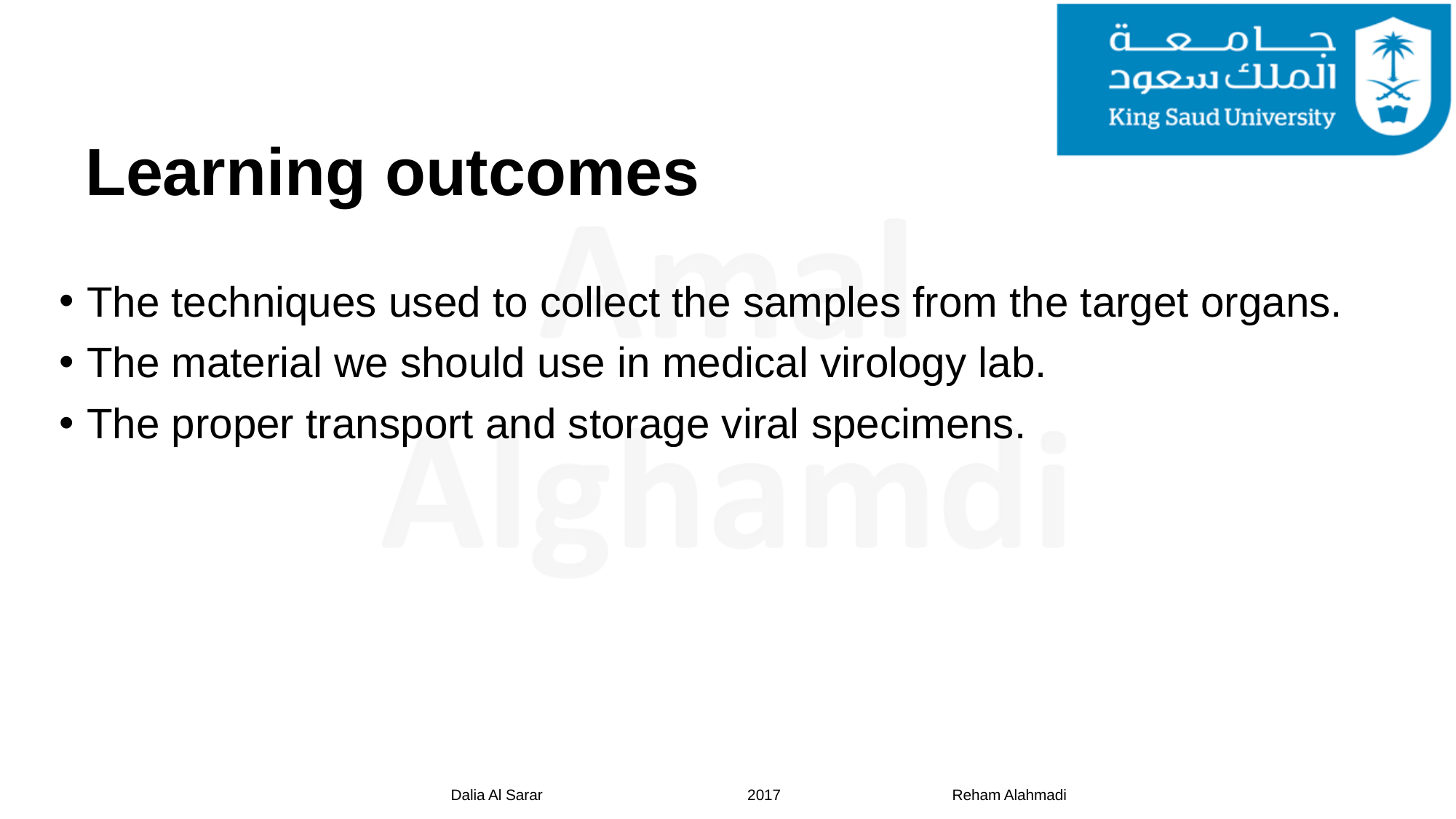

# Learning outcomes
The techniques used to collect the samples from the target organs.
The material we should use in medical virology lab.
The proper transport and storage viral specimens.
Dalia Al Sarar                                                 2017                                         Reham Alahmadi